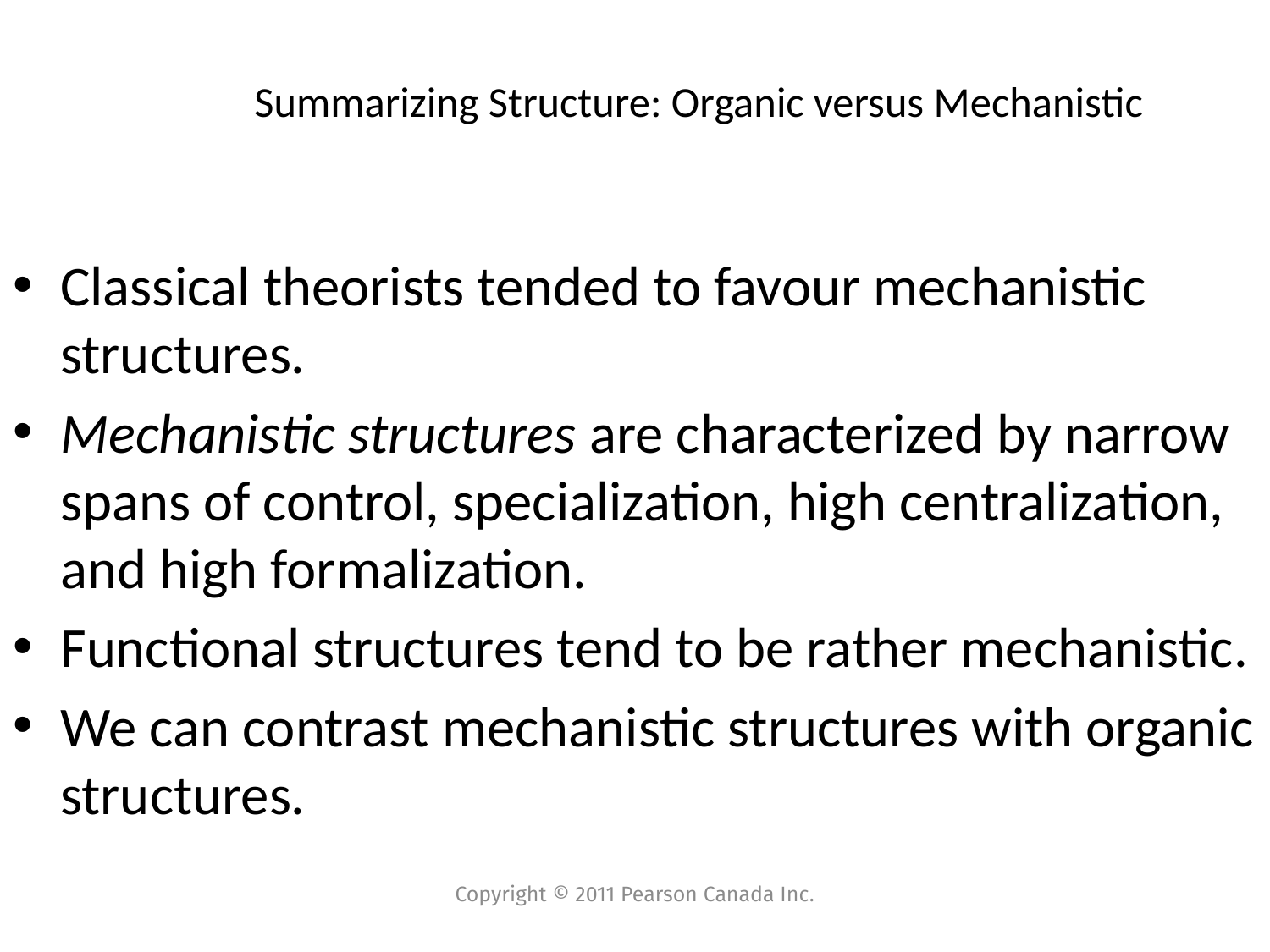

# Summarizing Structure: Organic versus Mechanistic
Classical theorists tended to favour mechanistic structures.
Mechanistic structures are characterized by narrow spans of control, specialization, high centralization, and high formalization.
Functional structures tend to be rather mechanistic.
We can contrast mechanistic structures with organic structures.

Copyright © 2011 Pearson Canada Inc.